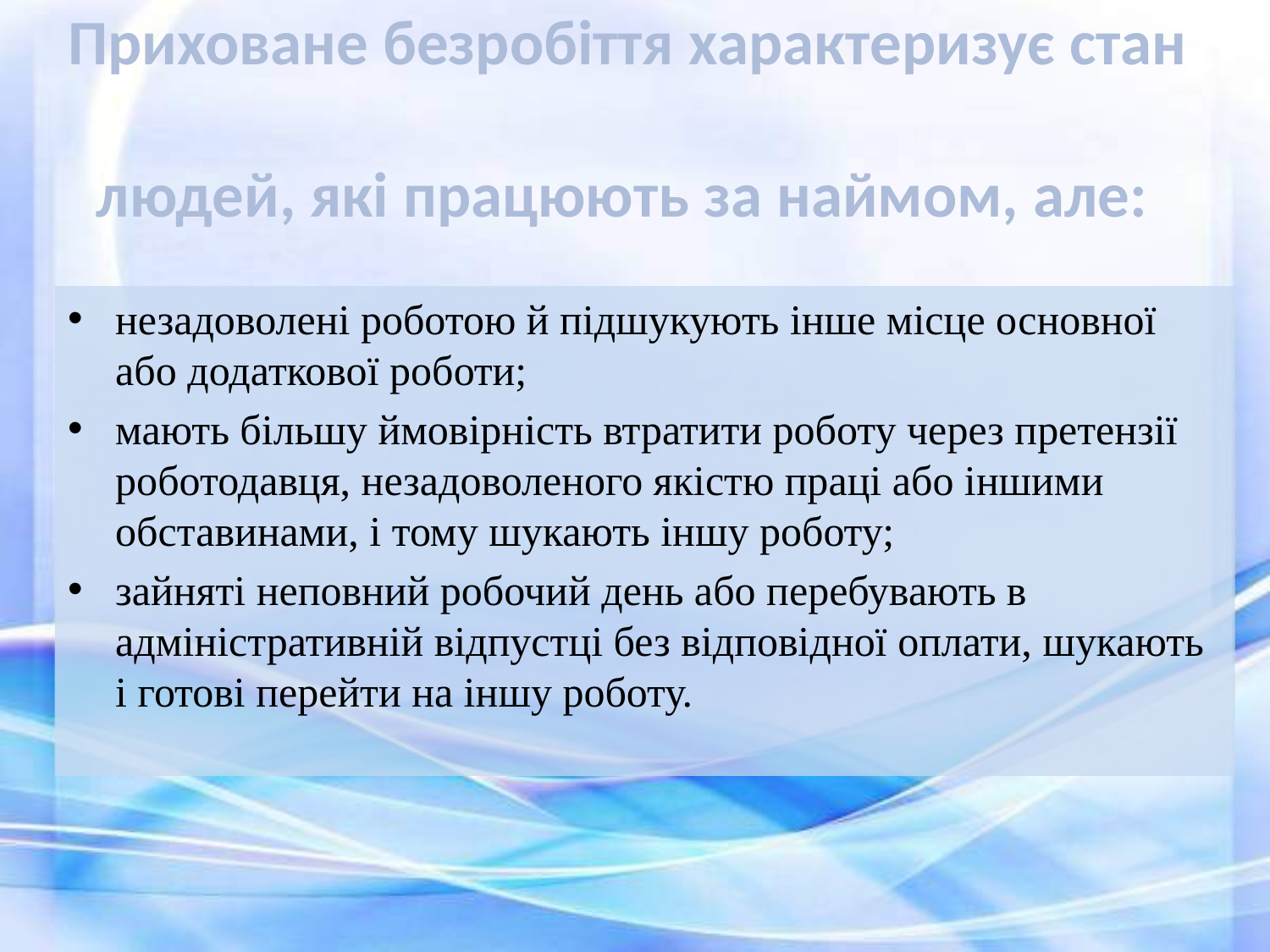

# Приховане безробіття характеризує стан людей, які працюють за наймом, але:
незадоволені роботою й підшукують інше місце основної або додаткової роботи;
мають більшу ймовірність втратити роботу через претензії роботодавця, незадоволеного якістю праці або іншими обставинами, і тому шукають іншу роботу;
зайняті неповний робочий день або перебувають в адміністративній відпустці без відповідної оплати, шукають і готові перейти на іншу роботу.